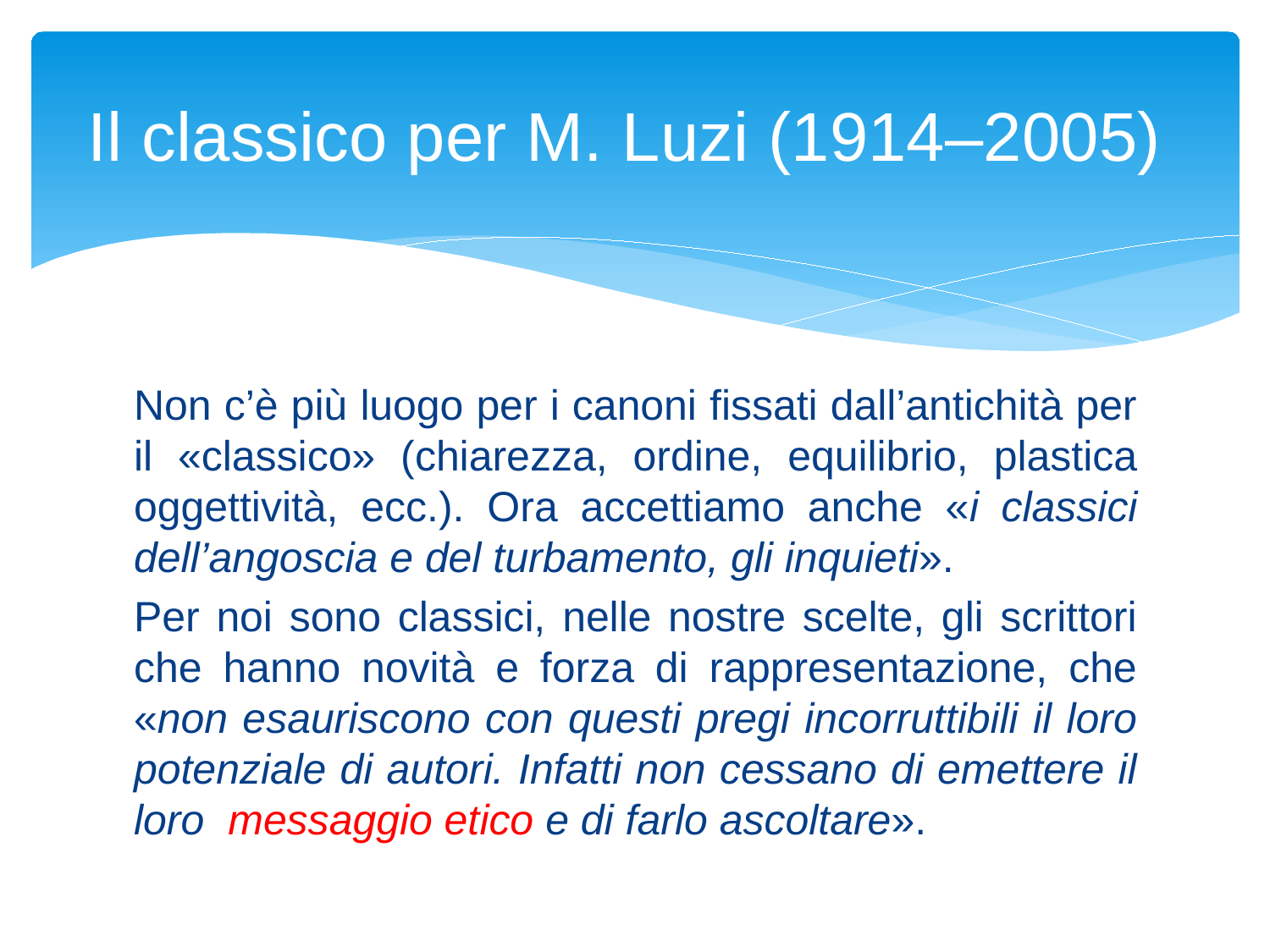

# Il classico per M. Luzi (1914–2005)
Non c’è più luogo per i canoni fissati dall’antichità per il «classico» (chiarezza, ordine, equilibrio, plastica oggettività, ecc.). Ora accettiamo anche «i classici dell’angoscia e del turbamento, gli inquieti».
Per noi sono classici, nelle nostre scelte, gli scrittori che hanno novità e forza di rappresentazione, che «non esauriscono con questi pregi incorruttibili il loro potenziale di autori. Infatti non cessano di emettere il loro  messaggio etico e di farlo ascoltare».